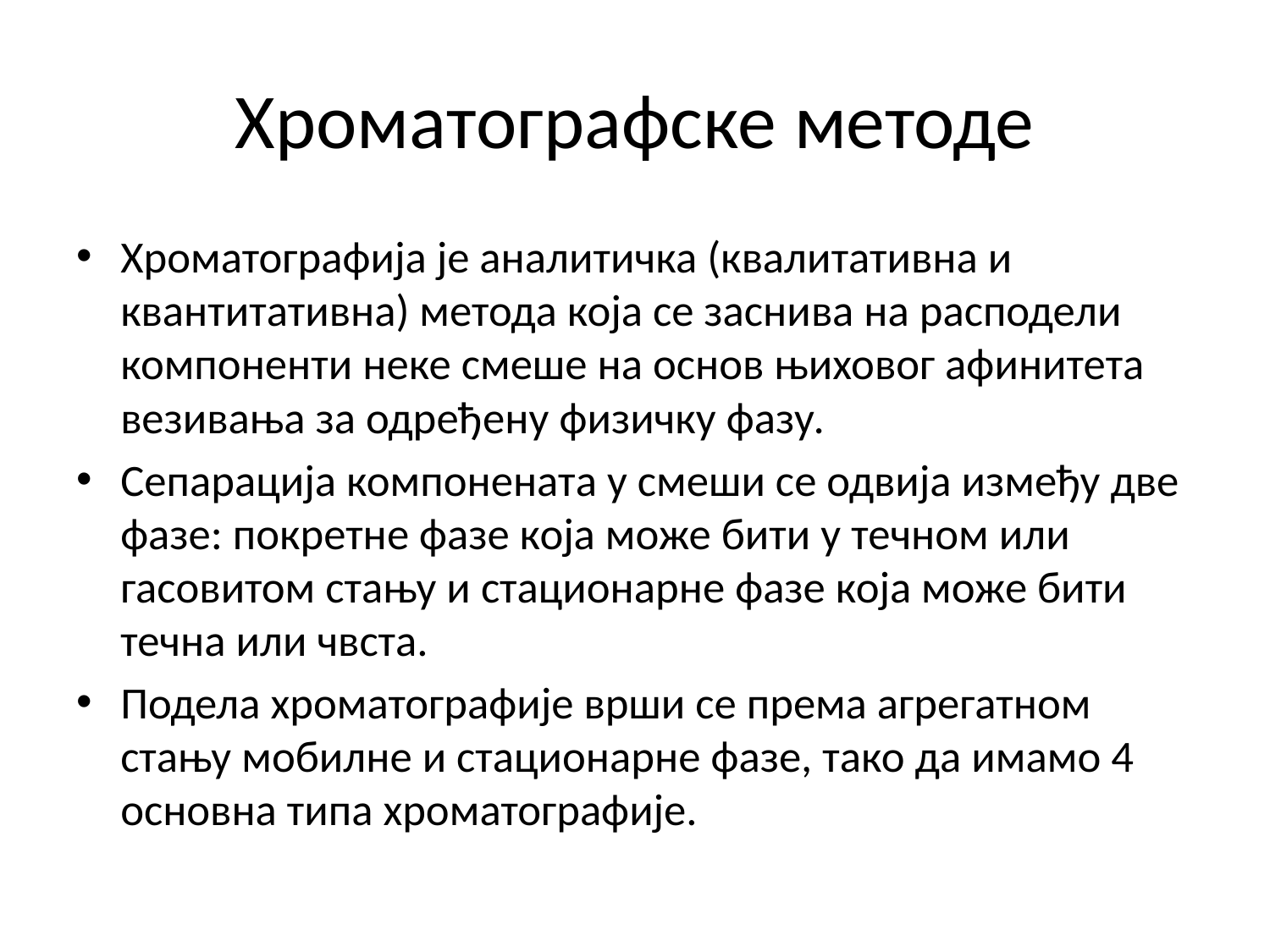

# Хроматографске методе
Хроматографија је аналитичка (квалитативна и квантитативна) метода која се заснива на расподели компоненти неке смеше на основ њиховог афинитета везивања за одређену физичку фазу.
Сепарација компонената у смеши се одвија између две фазе: покретне фазе која може бити у течном или гасовитом стању и стационарне фазе која може бити течна или чвста.
Подела хроматографије врши се према агрегатном стању мобилне и стационарне фазе, тако да имамо 4 основна типа хроматографије.